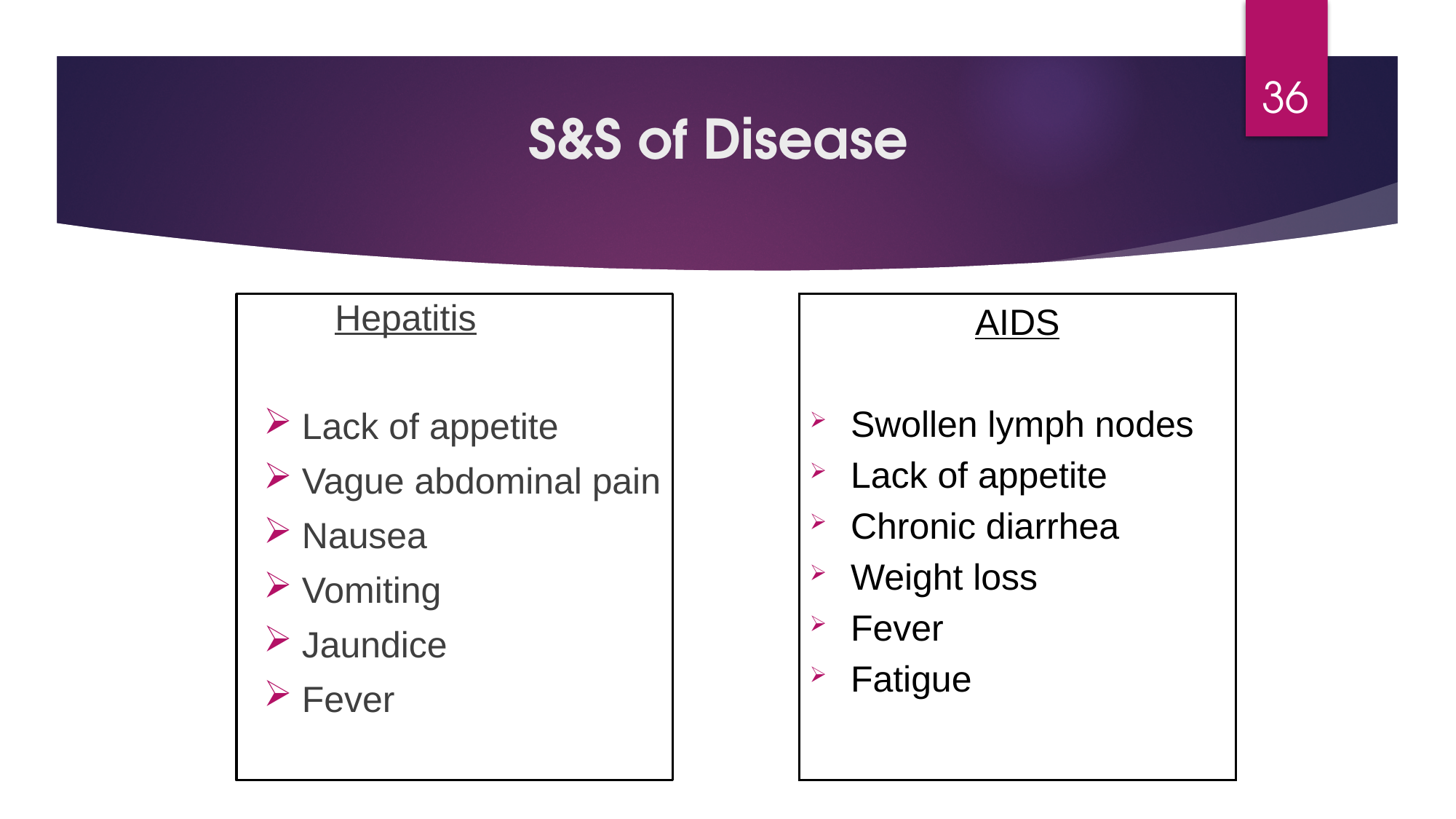

36
# S&S of Disease
AIDS

Swollen lymph nodes
Lack of appetite
Chronic diarrhea
Weight loss
Fever
Fatigue
       Hepatitis

Lack of appetite
Vague abdominal pain
Nausea
Vomiting
Jaundice
Fever